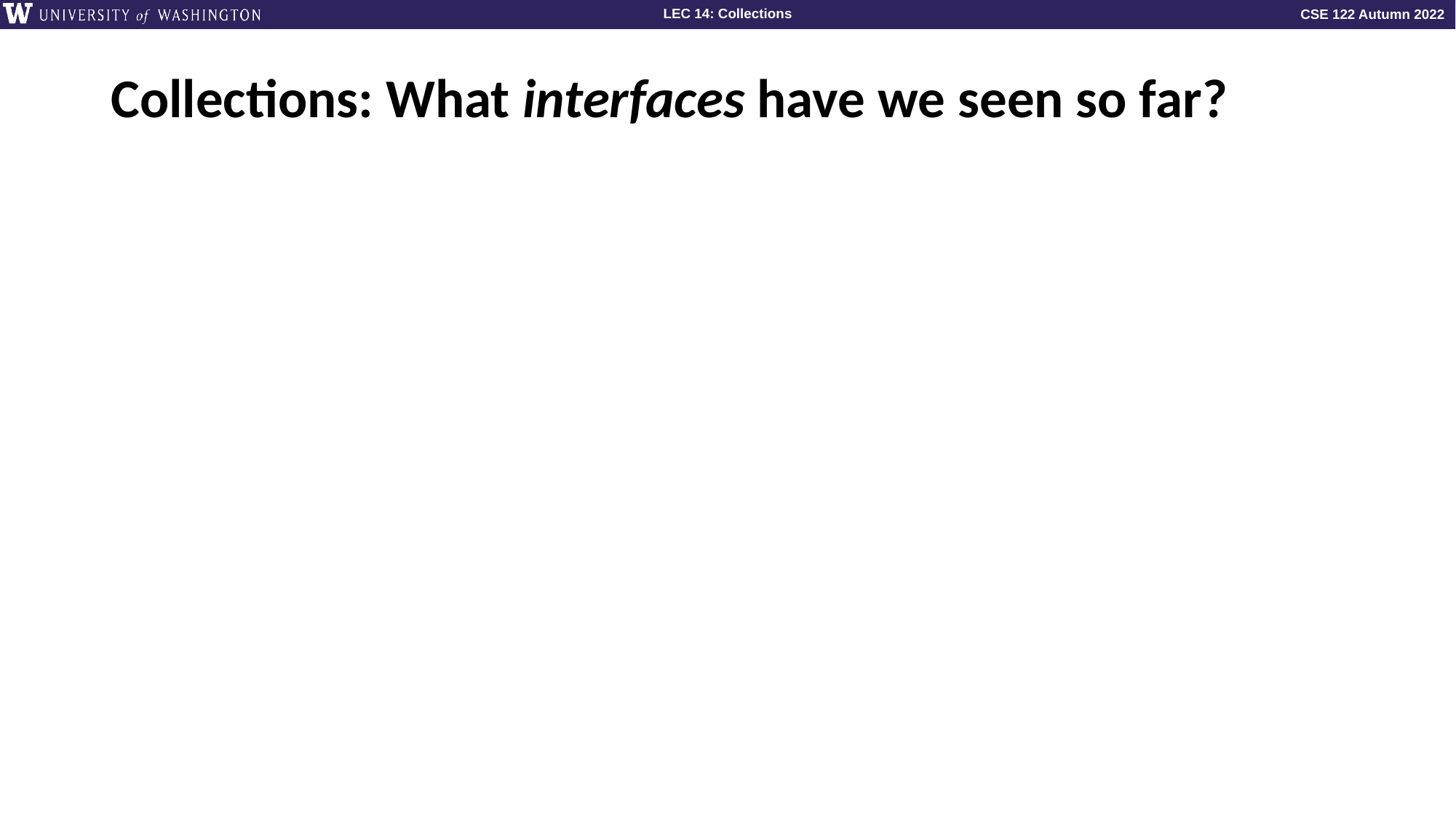

# Collections: What interfaces have we seen so far?